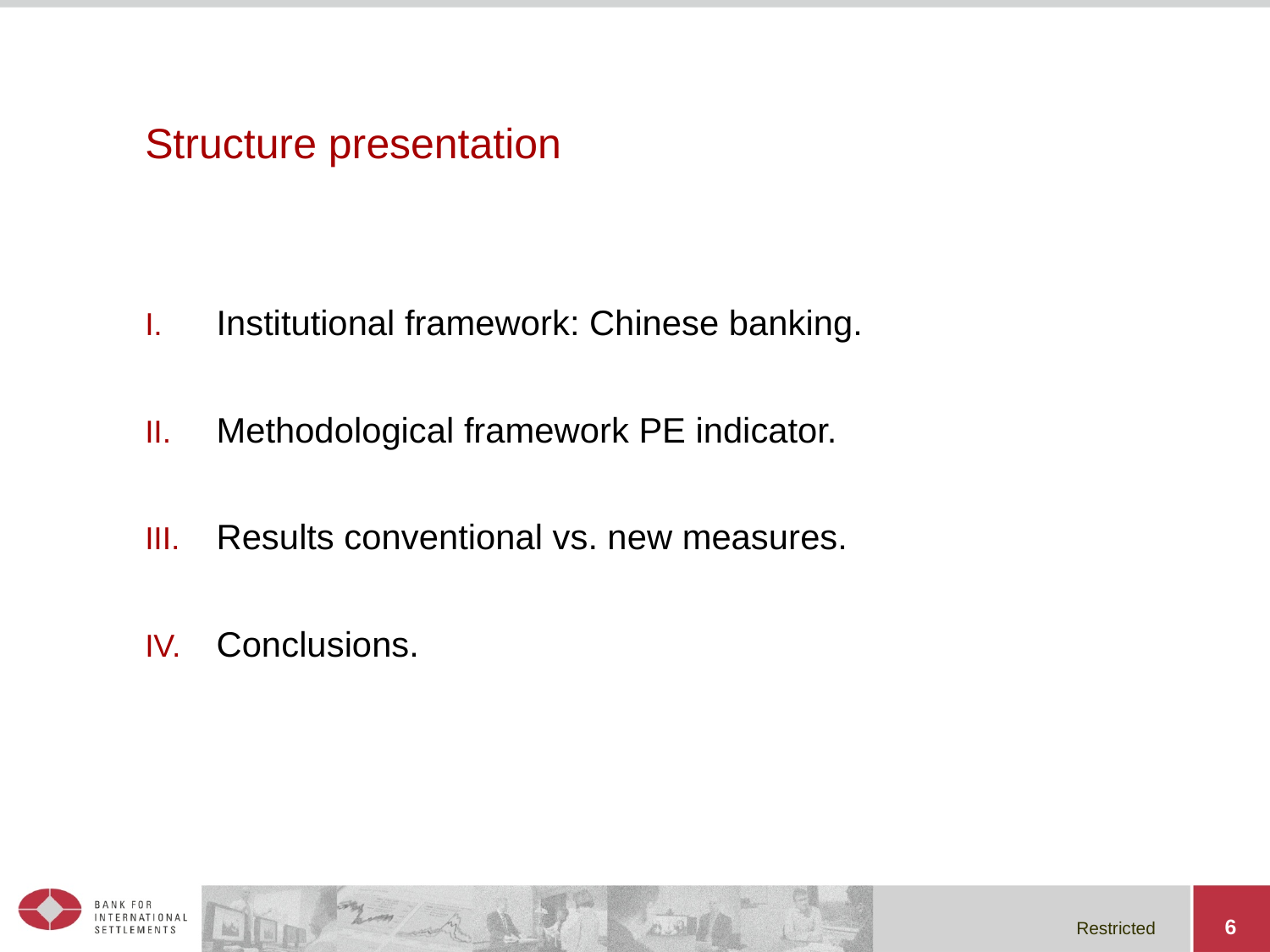

# Structure presentation
Institutional framework: Chinese banking.

Methodological framework PE indicator.

Results conventional vs. new measures.

Conclusions.

6